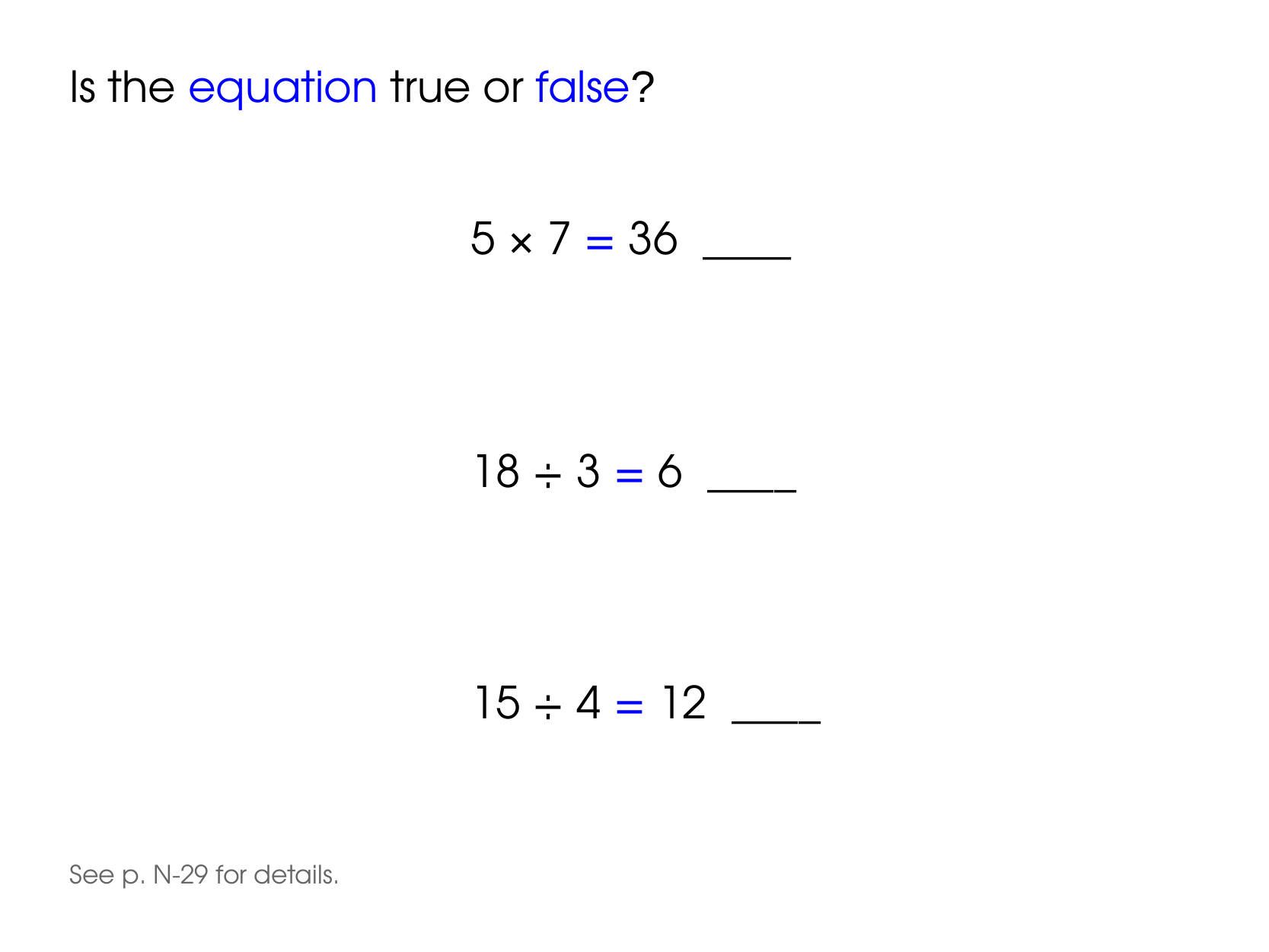

Is the equation true or false?
5 × 7 = 36  ____
18 ÷ 3 = 6  ____
15 ÷ 4 = 12  ____
See p. N-29 for details.